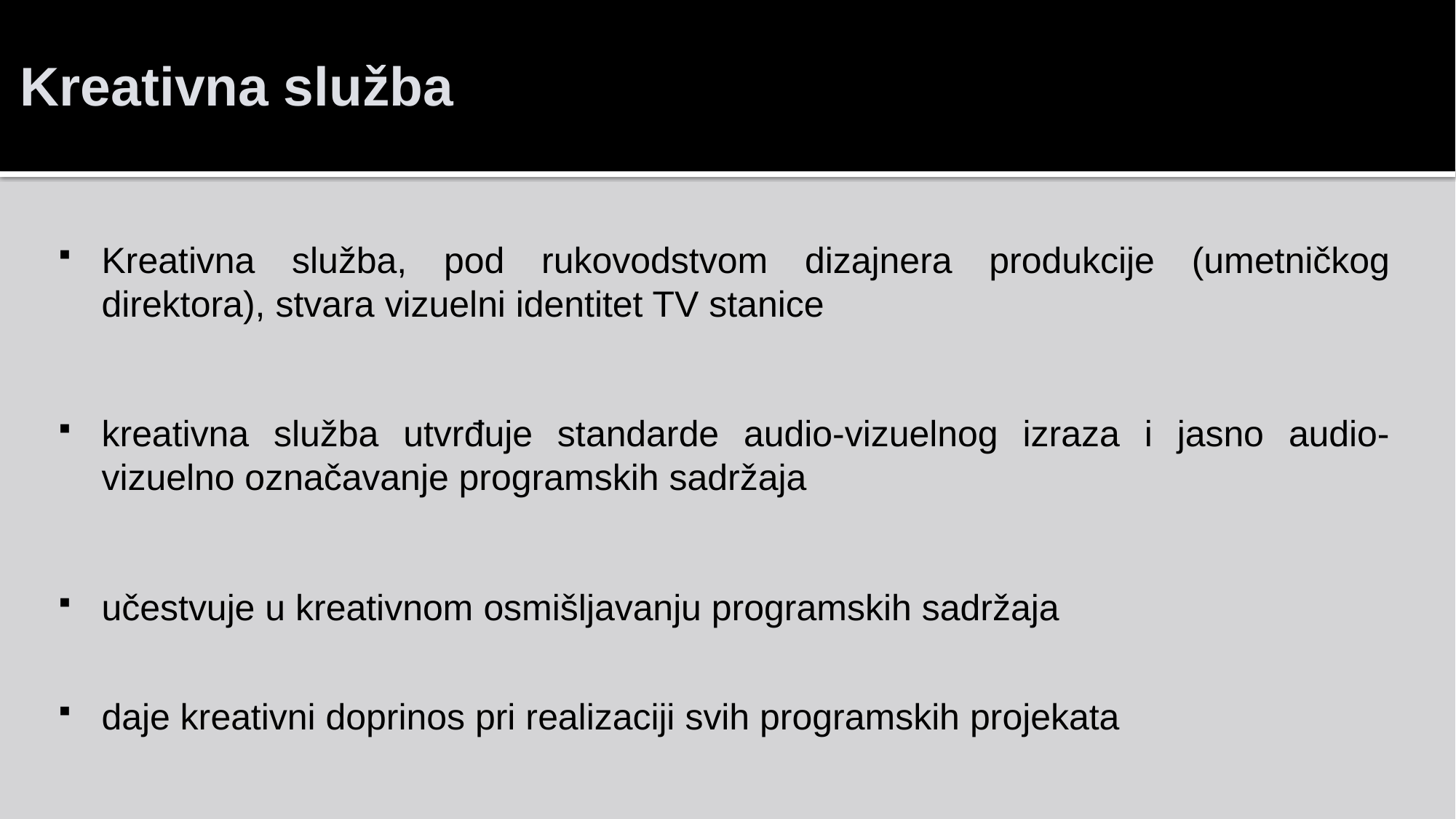

# Kreativna služba

Kreativna služba, pod rukovodstvom dizajnera produkcije (umetničkog direktora), stvara vizuelni identitet TV stanice

kreativna služba utvrđuje standarde audio-vizuelnog izraza i jasno audio-vizuelno označavanje programskih sadržaja

učestvuje u kreativnom osmišljavanju programskih sadržaja

daje kreativni doprinos pri realizaciji svih programskih projekata